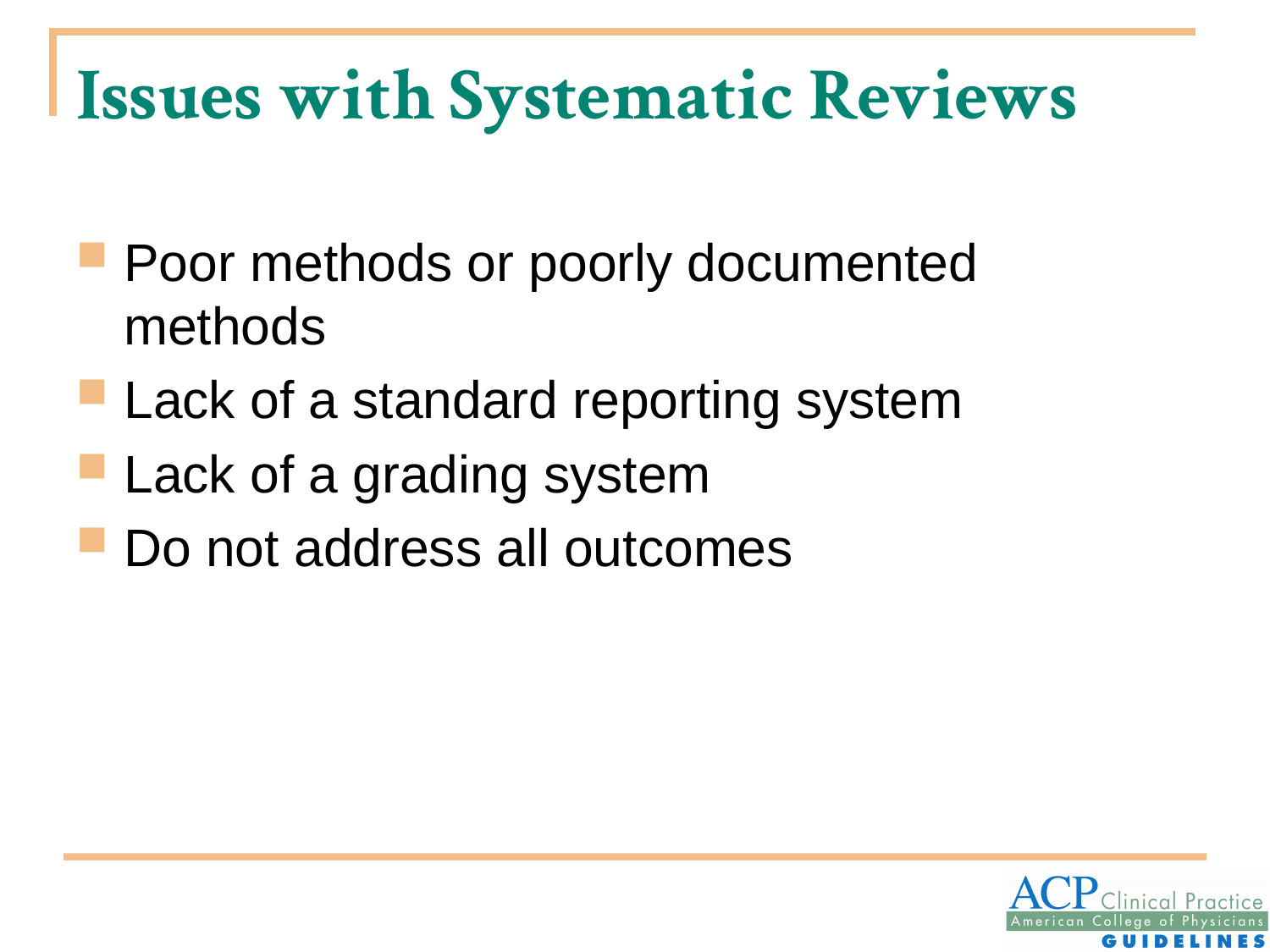

# Issues with Systematic Reviews
Poor methods or poorly documented methods
Lack of a standard reporting system
Lack of a grading system
Do not address all outcomes